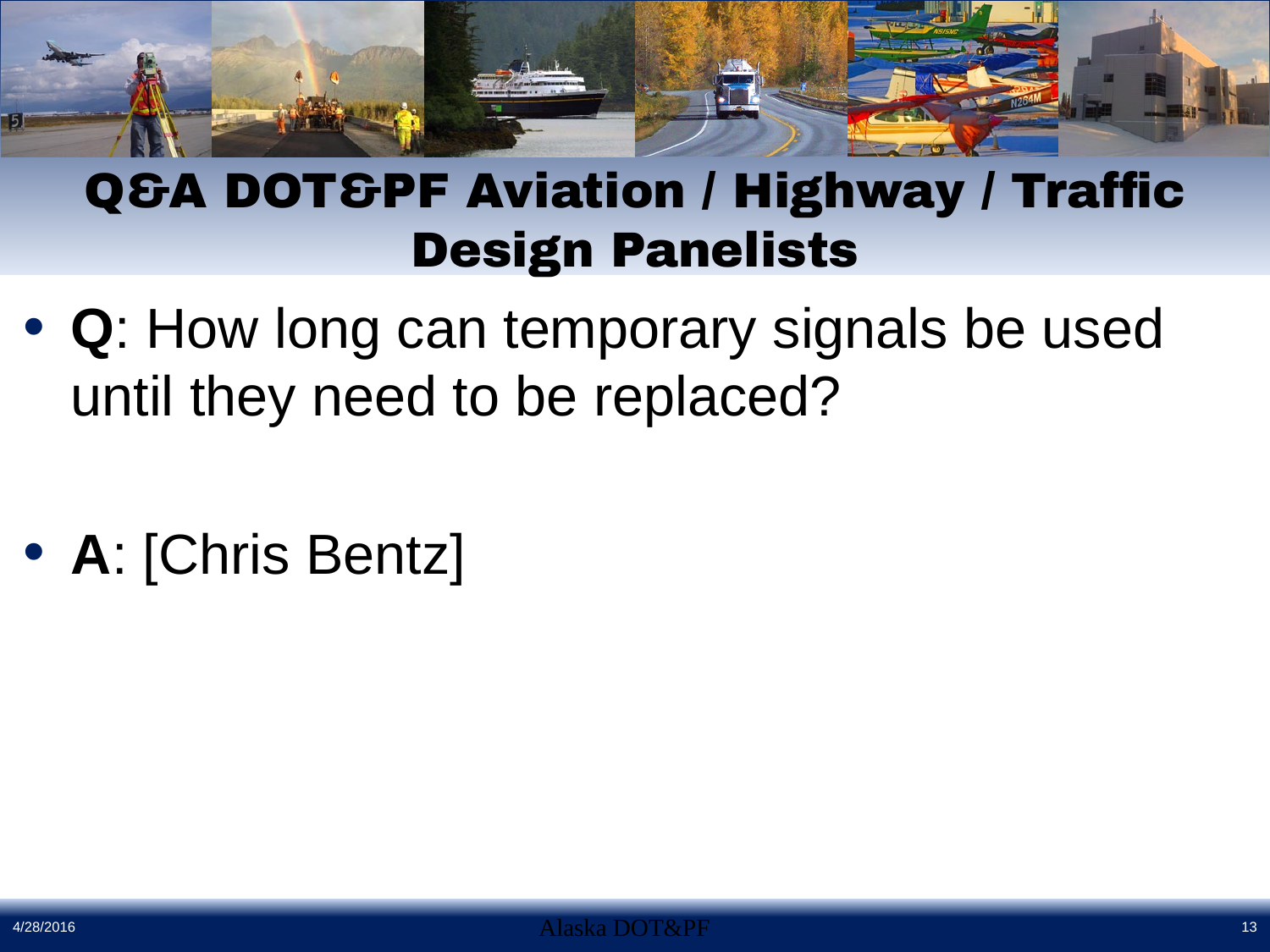

# Q&A DOT&PF Aviation / Highway / Traffic Design Panelists
Q: How long can temporary signals be used until they need to be replaced?

A: [Chris Bentz]
4/28/2016
Alaska DOT&PF
13